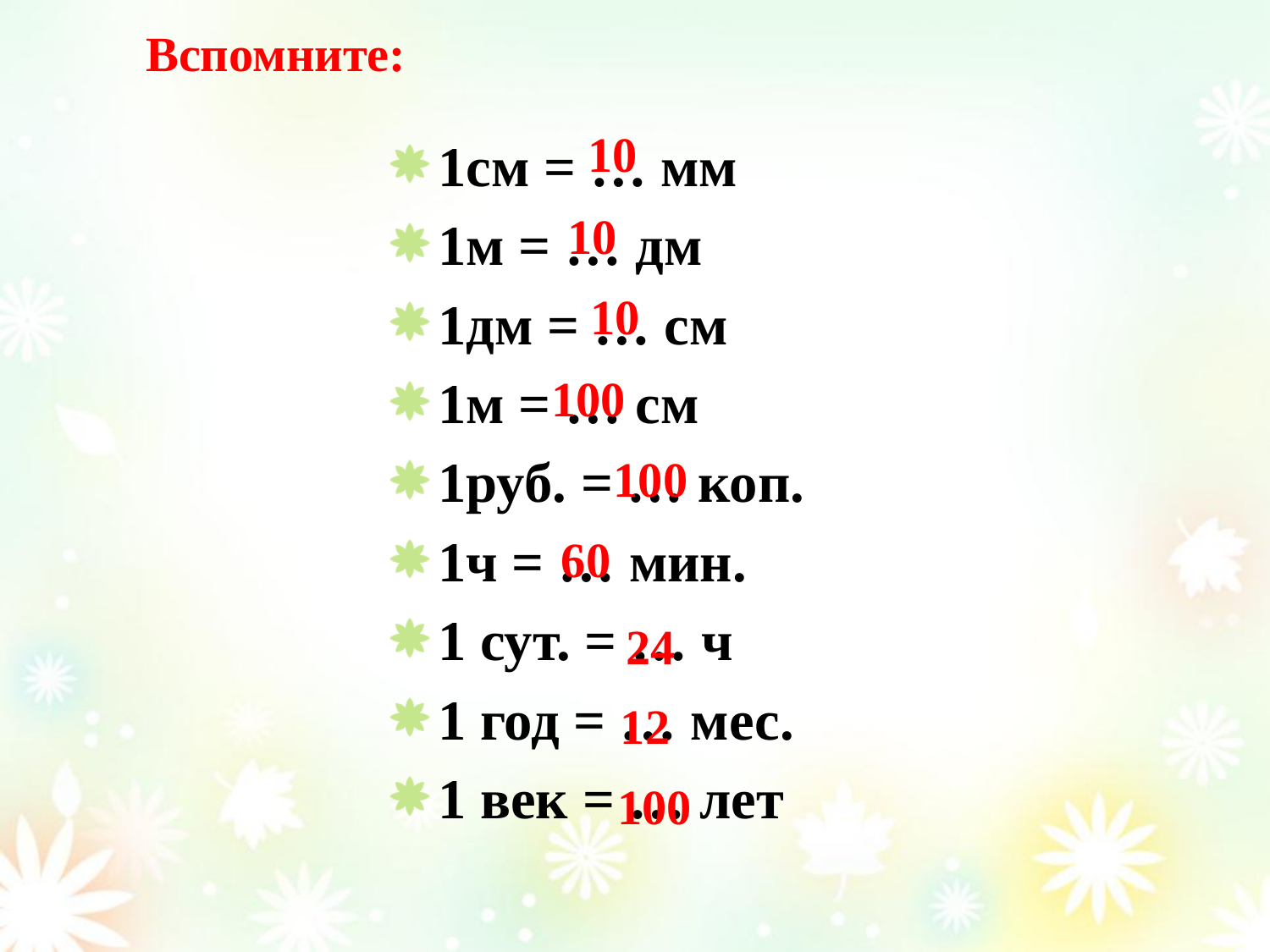

Вспомните:
10
1см = … мм
1м = … дм
1дм = … см
1м = … см
1руб. = … коп.
1ч = … мин.
1 сут. = … ч
1 год = … мес.
1 век = … лет
10
10
100
100
60
24
12
100